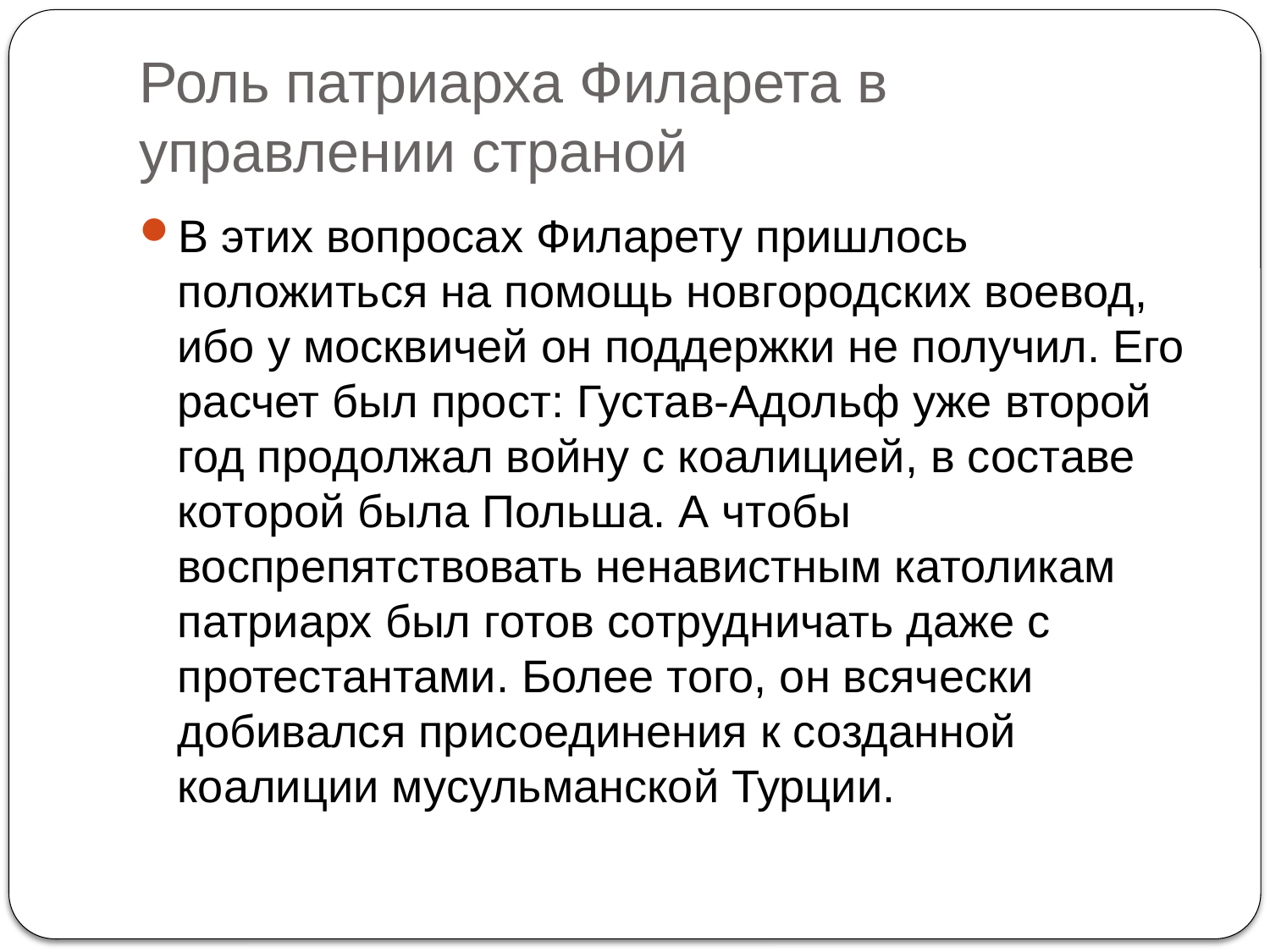

# Роль патриарха Филарета в управлении страной
В этих вопросах Филарету пришлось положиться на помощь новгородских воевод, ибо у москвичей он поддержки не получил. Его расчет был прост: Густав-Адольф уже второй год продолжал войну с коалицией, в составе которой была Польша. А чтобы воспрепятствовать ненавистным католикам патриарх был готов сотрудничать даже с протестантами. Более того, он всячески добивался присоединения к созданной коалиции мусульманской Турции.